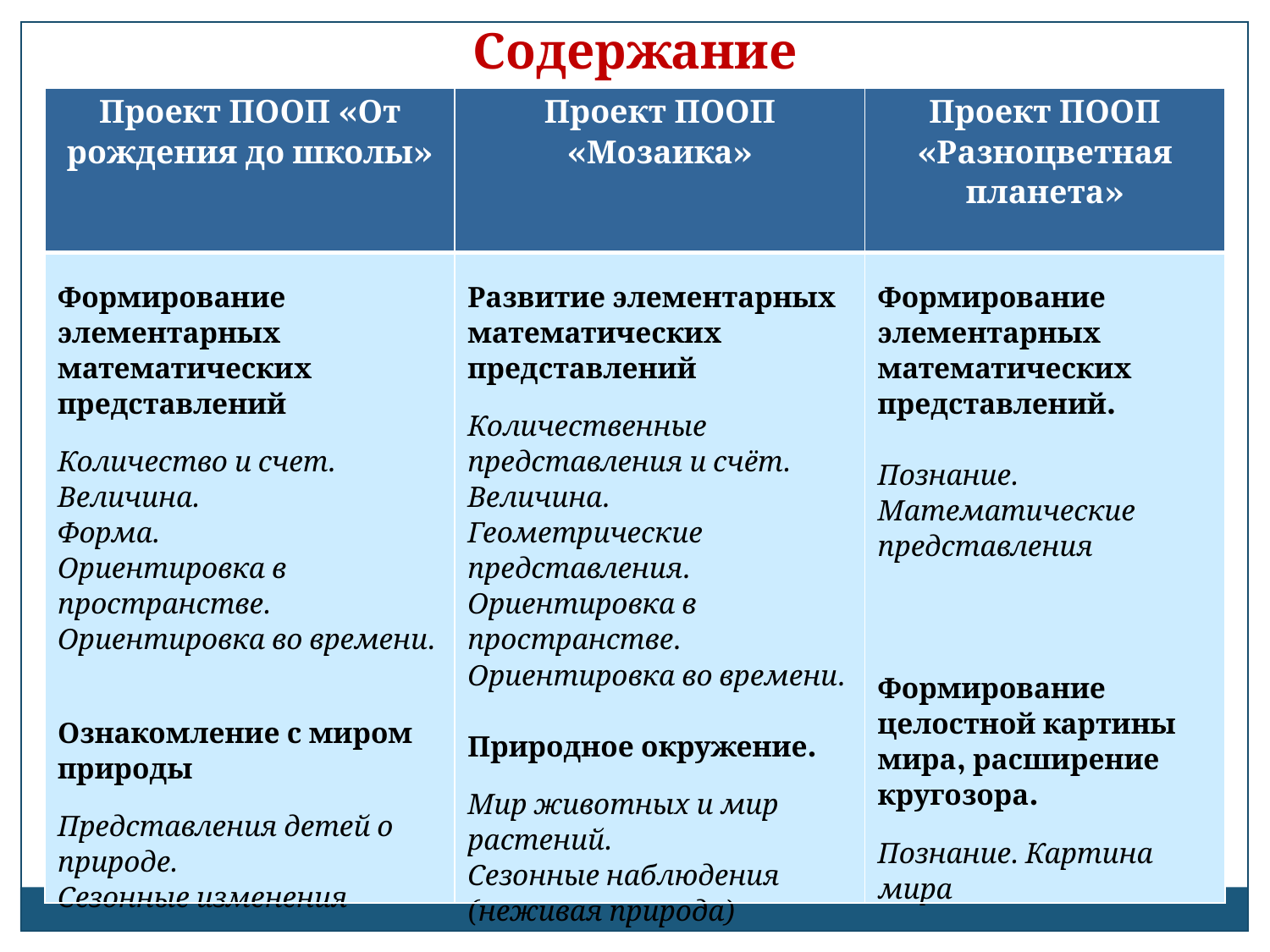

Содержание
| Проект ПООП «От рождения до школы» | Проект ПООП «Мозаика» | Проект ПООП «Разноцветная планета» |
| --- | --- | --- |
| Формирование элементарных математических представлений Количество и счет. Величина. Форма. Ориентировка в пространстве. Ориентировка во времени. Ознакомление с миром природы Представления детей о природе. Сезонные изменения | Развитие элементарных математических представлений Количественные представления и счёт. Величина. Геометрические представления. Ориентировка в пространстве. Ориентировка во времени. Природное окружение. Мир животных и мир растений. Сезонные наблюдения (неживая природа) | Формирование элементарных математических представлений. Познание. Математические представления Формирование целостной картины мира, расширение кругозора. Познание. Картина мира |